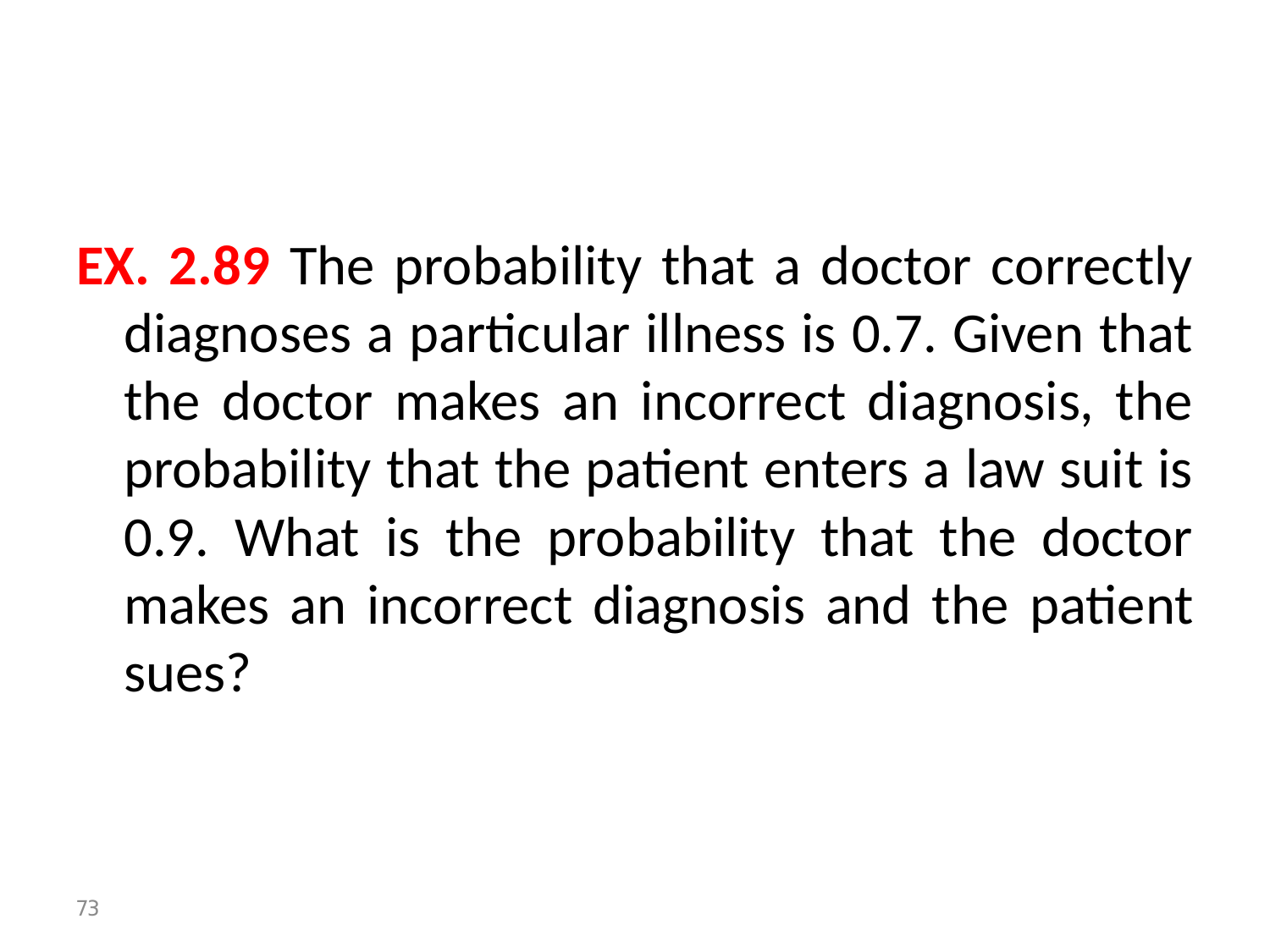

#
EX. 2.89 The probability that a doctor correctly diagnoses a particular illness is 0.7. Given that the doctor makes an incorrect diagnosis, the probability that the patient enters a law suit is 0.9. What is the probability that the doctor makes an incorrect diagnosis and the patient sues?
73